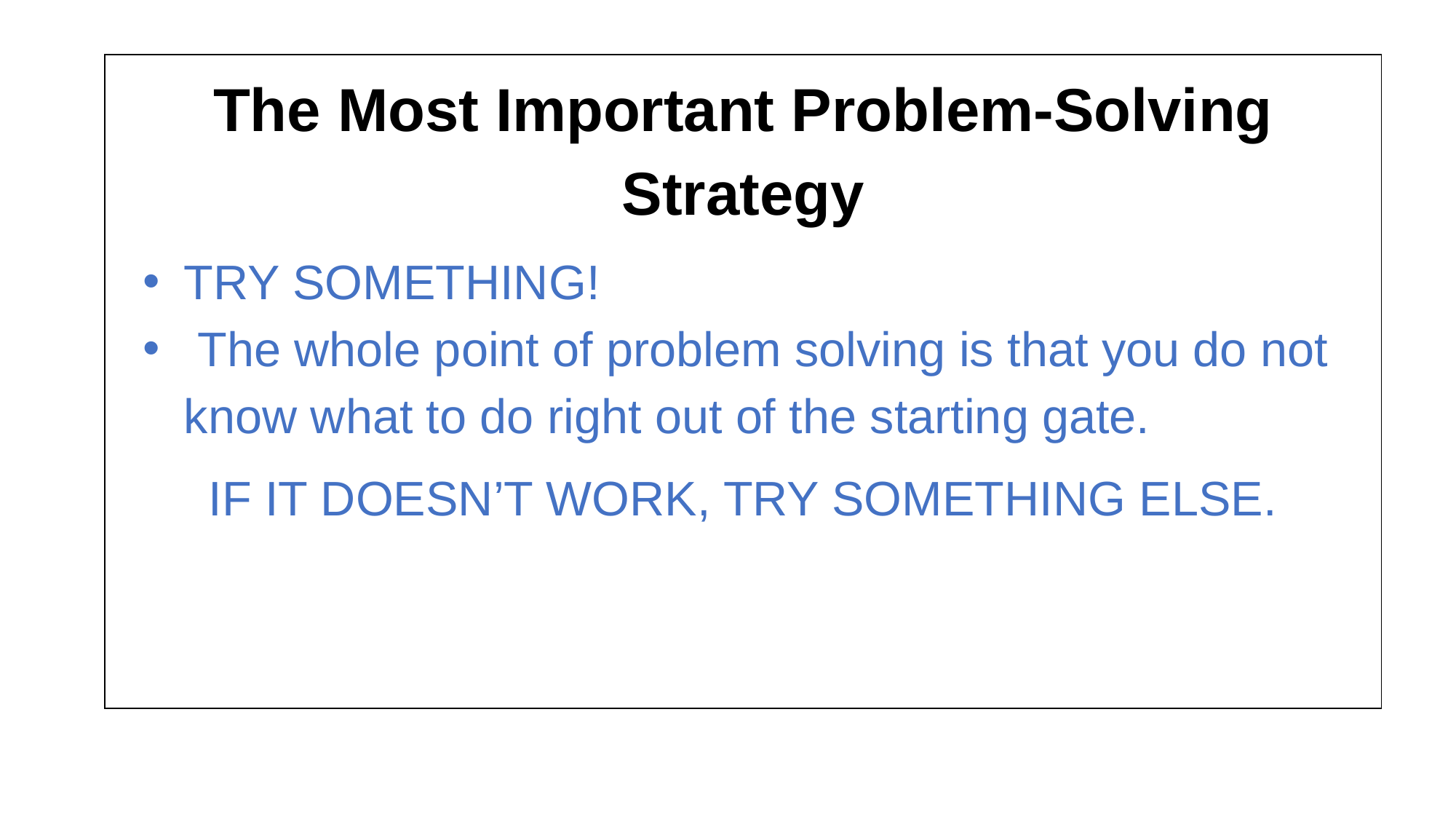

The Most Important Problem-Solving Strategy
TRY SOMETHING!
 The whole point of problem solving is that you do not know what to do right out of the starting gate.
IF IT DOESN’T WORK, TRY SOMETHING ELSE.